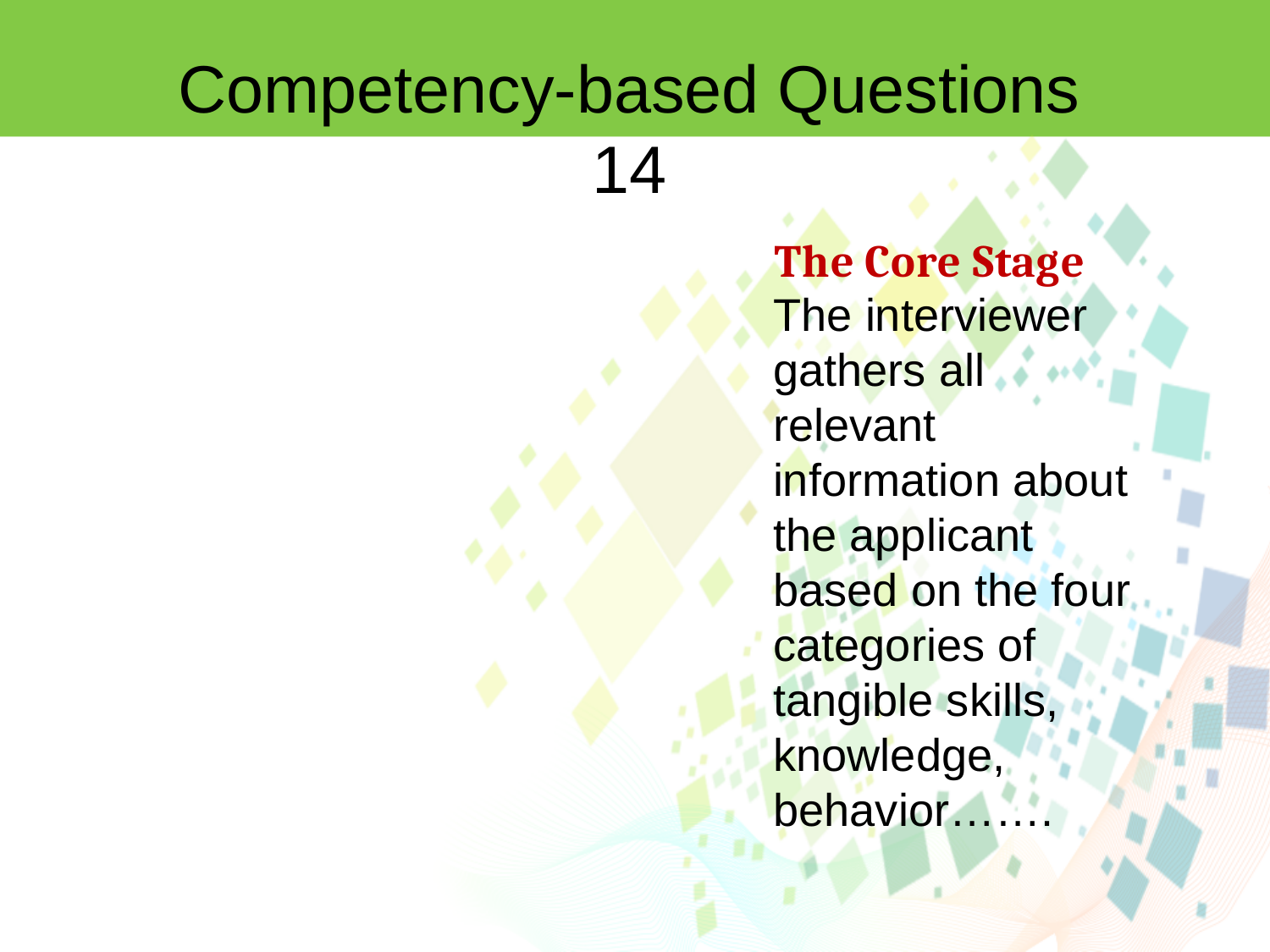

Competency-based Questions 14
The Core Stage
The interviewer gathers all relevant information about the applicant based on the four
categories of tangible skills, knowledge, behavior…….